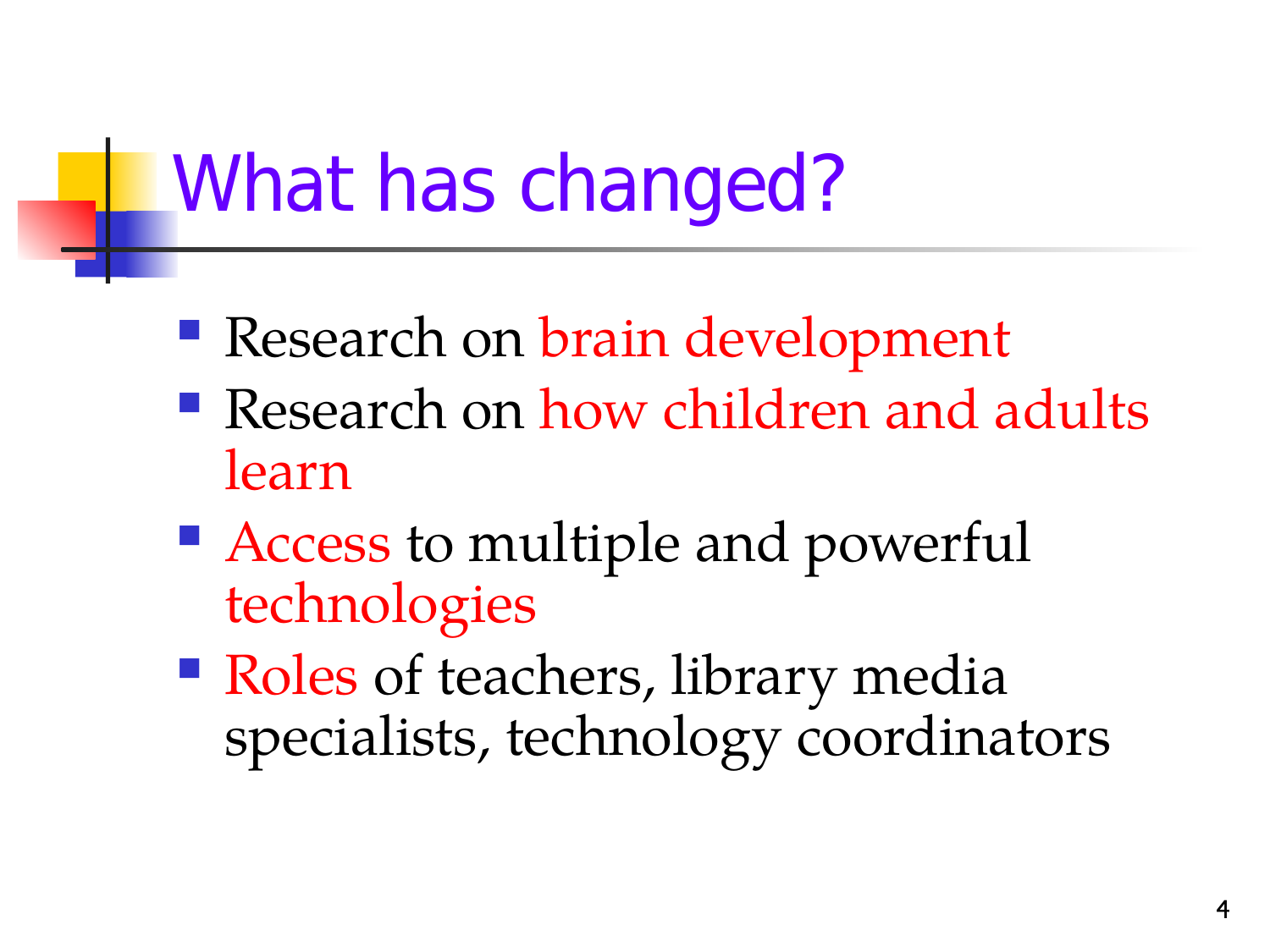

# What has changed?
Research on brain development
Research on how children and adults learn
Access to multiple and powerful technologies
Roles of teachers, library media specialists, technology coordinators

4